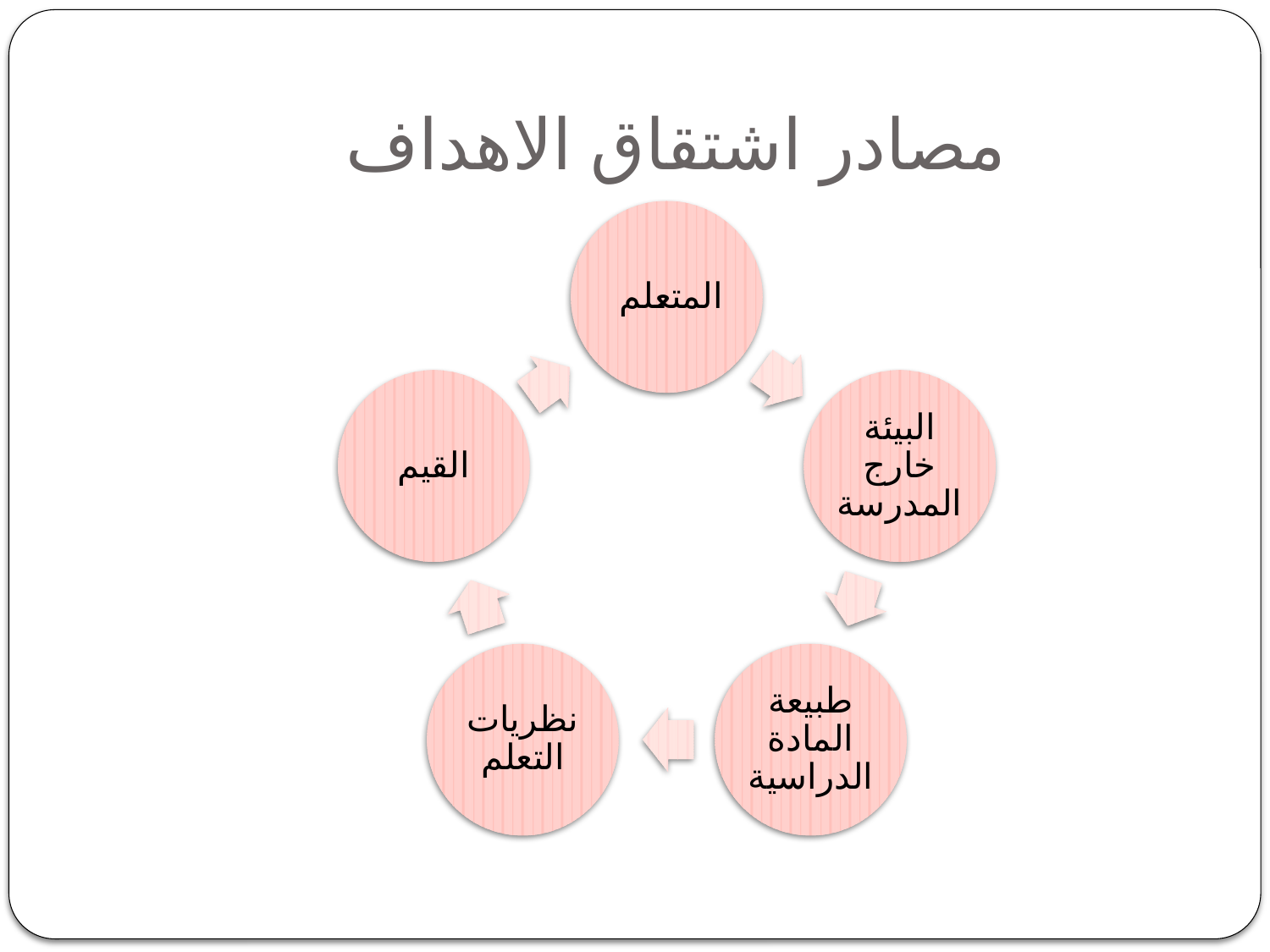

# مصادر اشتقاق الاهداف
المتعلم

البيئة خارج المدرسة

طبيعة المادة الدراسية

نظريات التعلم

القيم